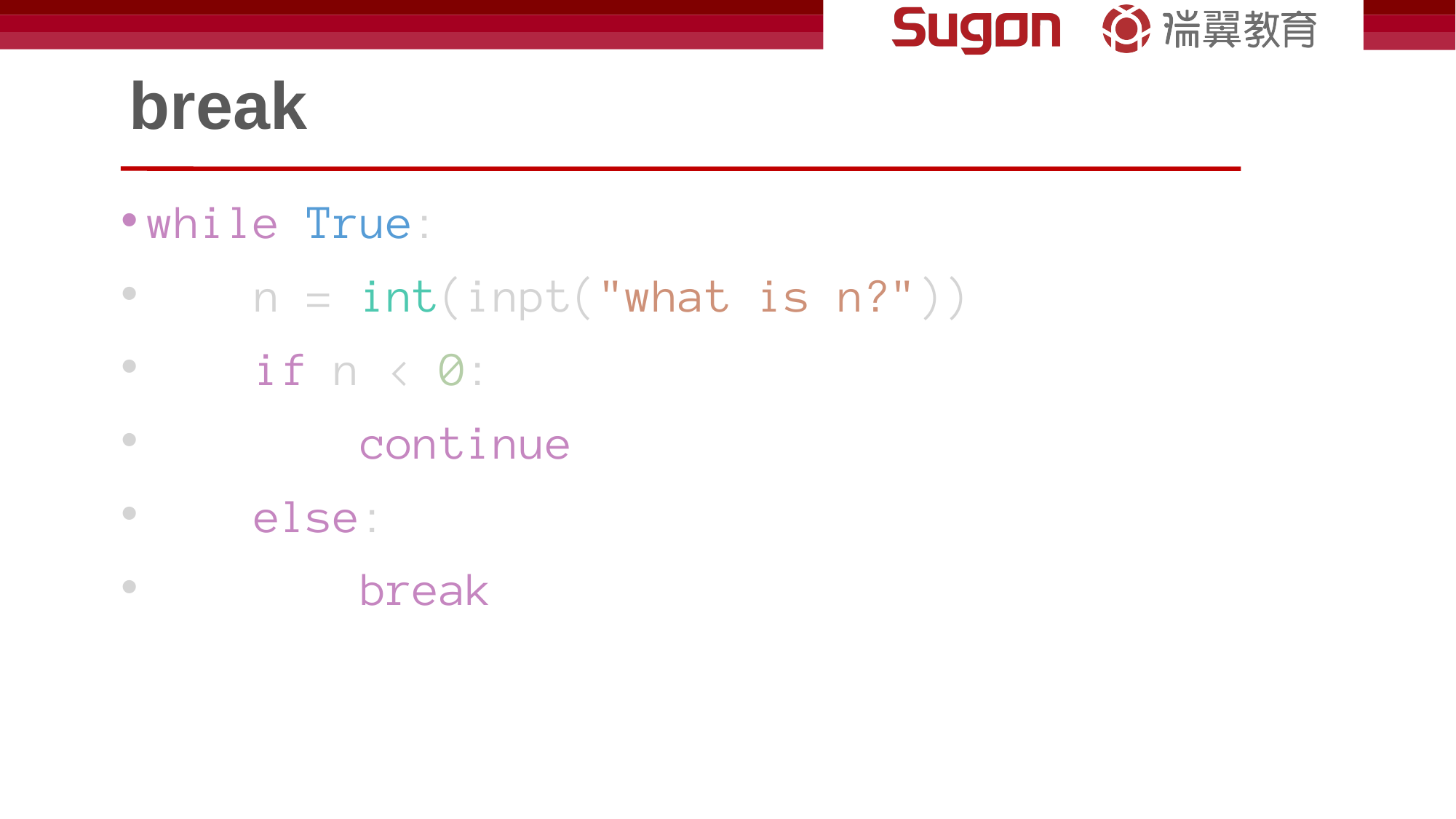

# break
while True:
    n = int(inpt("what is n?"))
    if n < 0:
        continue
    else:
        break